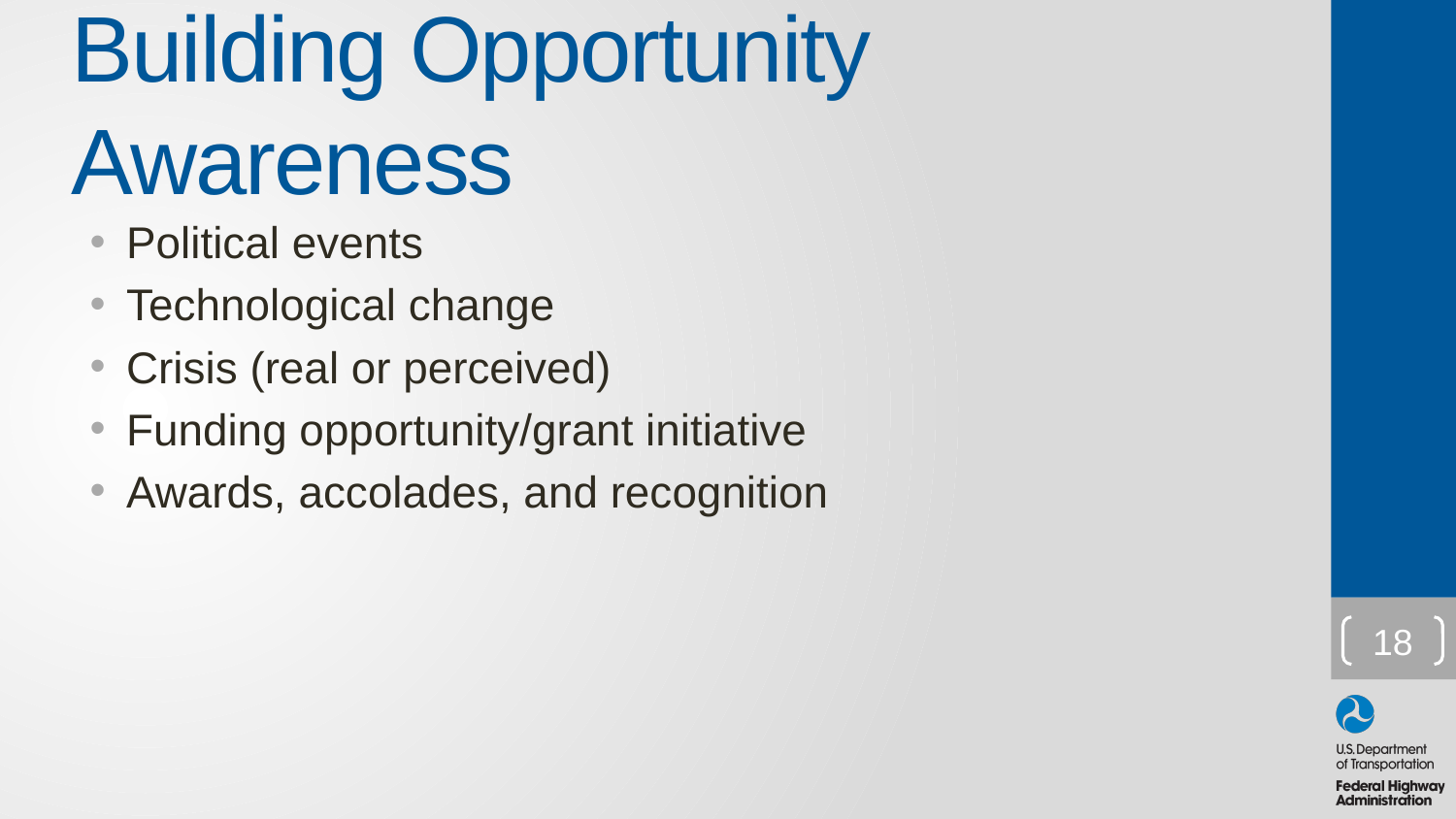

# Building Opportunity Awareness
Political events
Technological change
Crisis (real or perceived)
Funding opportunity/grant initiative
Awards, accolades, and recognition

18